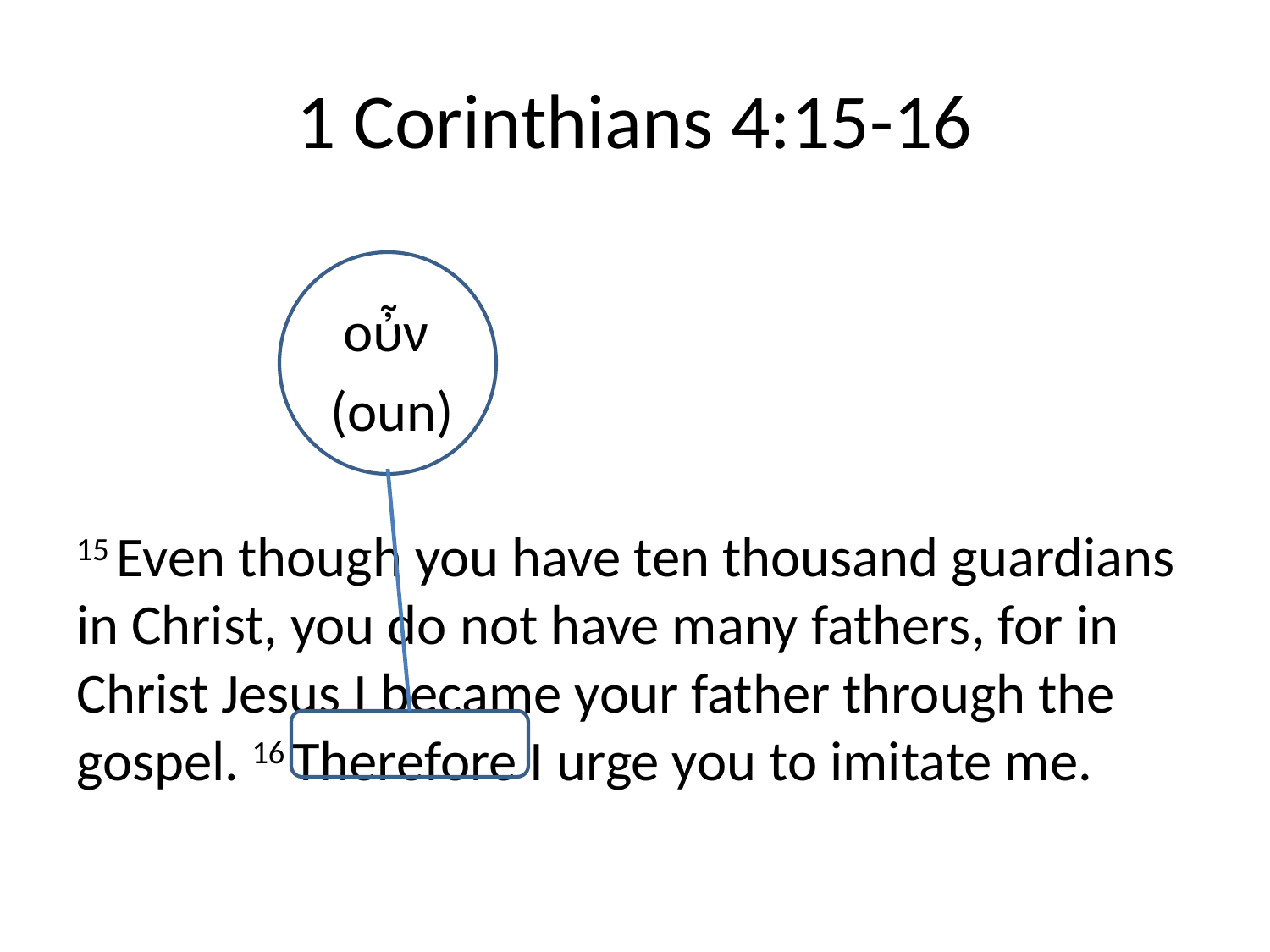

# 1 Corinthians 4:15-16

		 οὖν
		(oun)

15 Even though you have ten thousand guardians in Christ, you do not have many fathers, for in Christ Jesus I became your father through the gospel. 16 Therefore I urge you to imitate me.